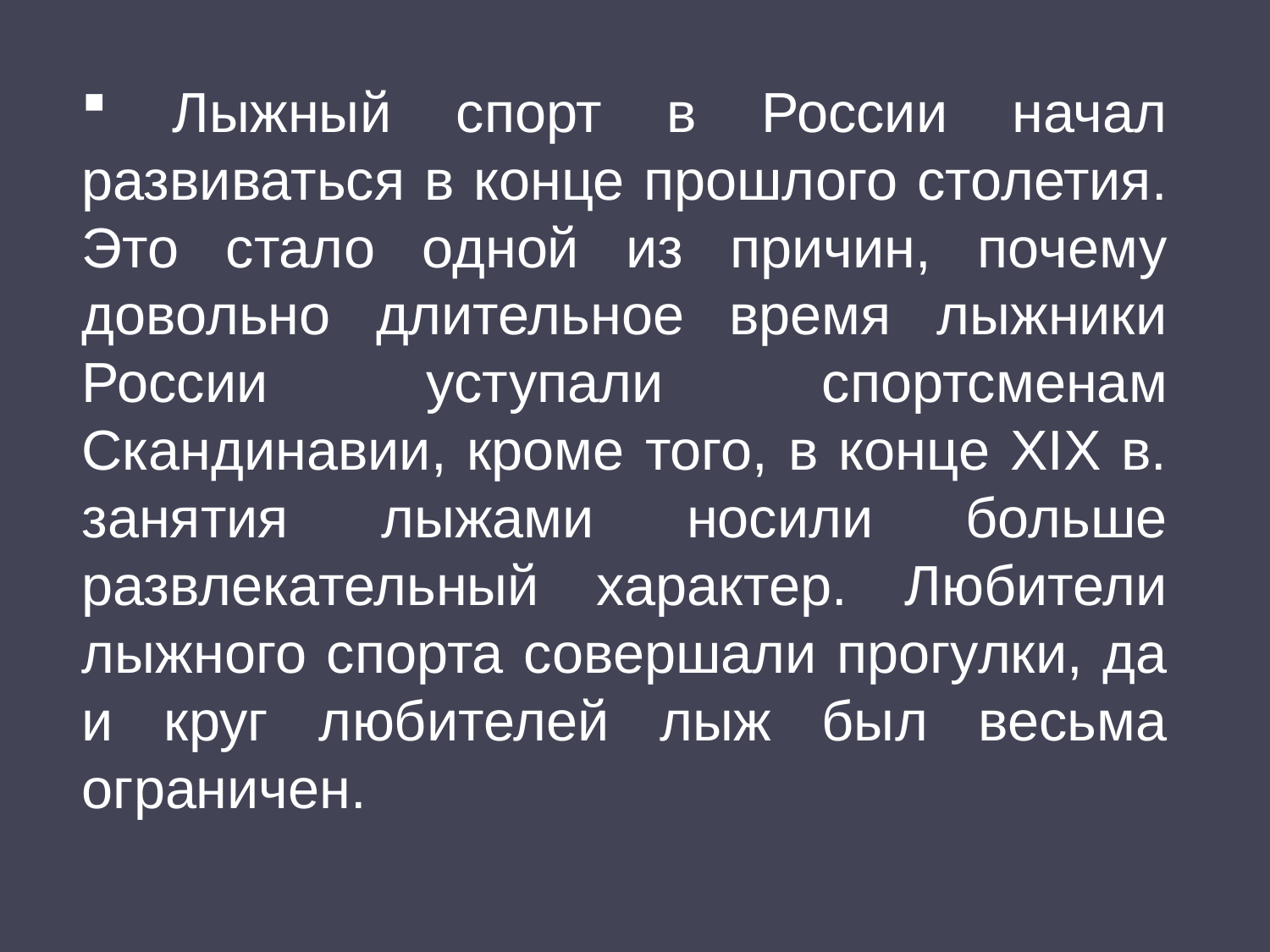

Лыжный спорт в России начал развиваться в конце прошлого столетия. Это стало одной из причин, почему довольно длительное время лыжники России уступали спортсменам Скандинавии, кроме того, в конце XIX в. занятия лыжами носили больше развлекательный характер. Любители лыжного спорта совершали прогулки, да и круг любителей лыж был весьма ограничен.